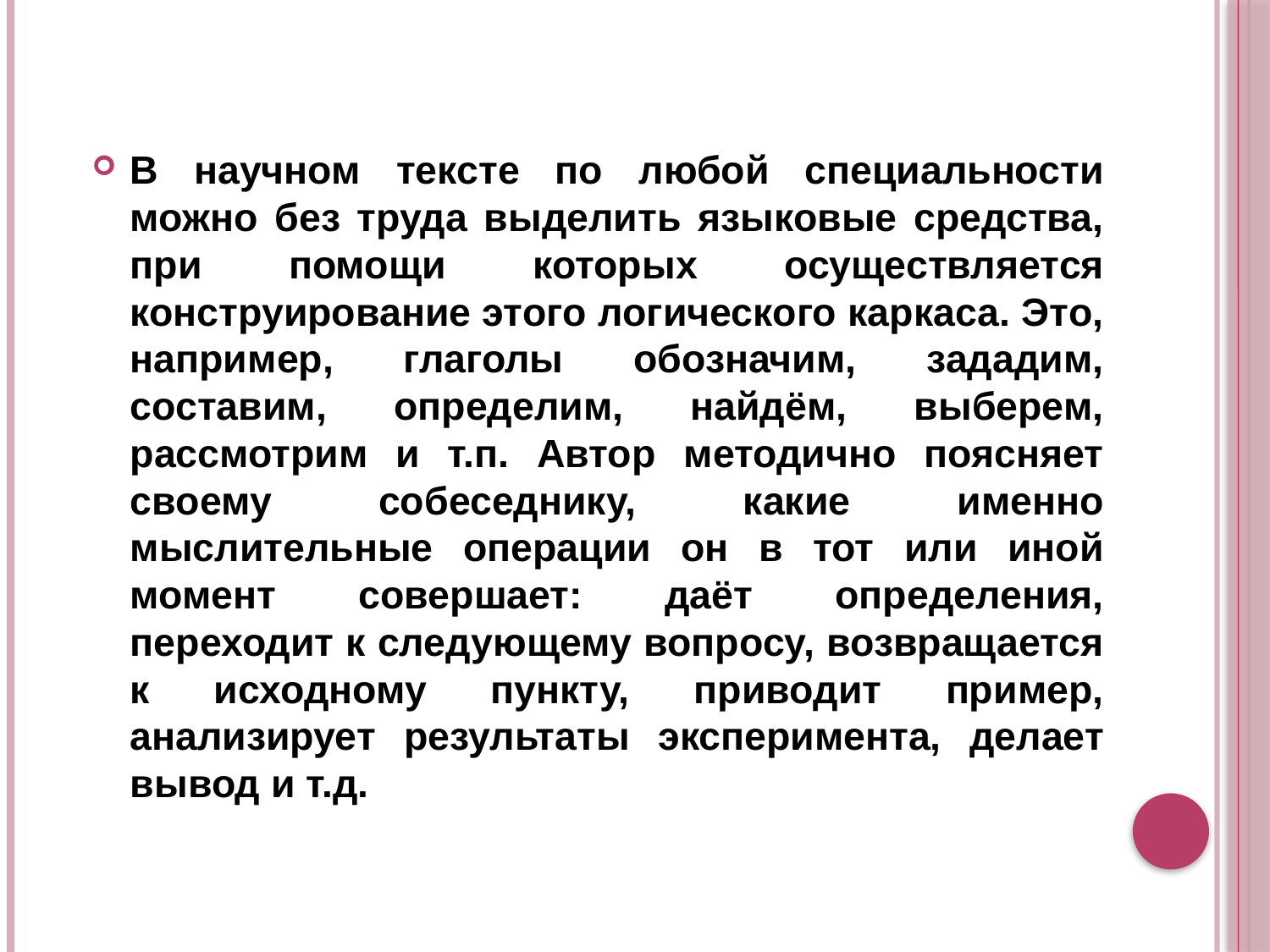

В научном тексте по любой специальности можно без труда выделить языковые средства, при помощи которых осуществляется конструирование этого логического каркаса. Это, например, глаголы обозначим, зададим, составим, определим, найдём, выберем, рассмотрим и т.п. Автор методично поясняет своему собеседнику, какие именно мыслительные операции он в тот или иной момент совершает: даёт определения, переходит к следующему вопросу, возвращается к исходному пункту, приводит пример, анализирует результаты эксперимента, делает вывод и т.д.